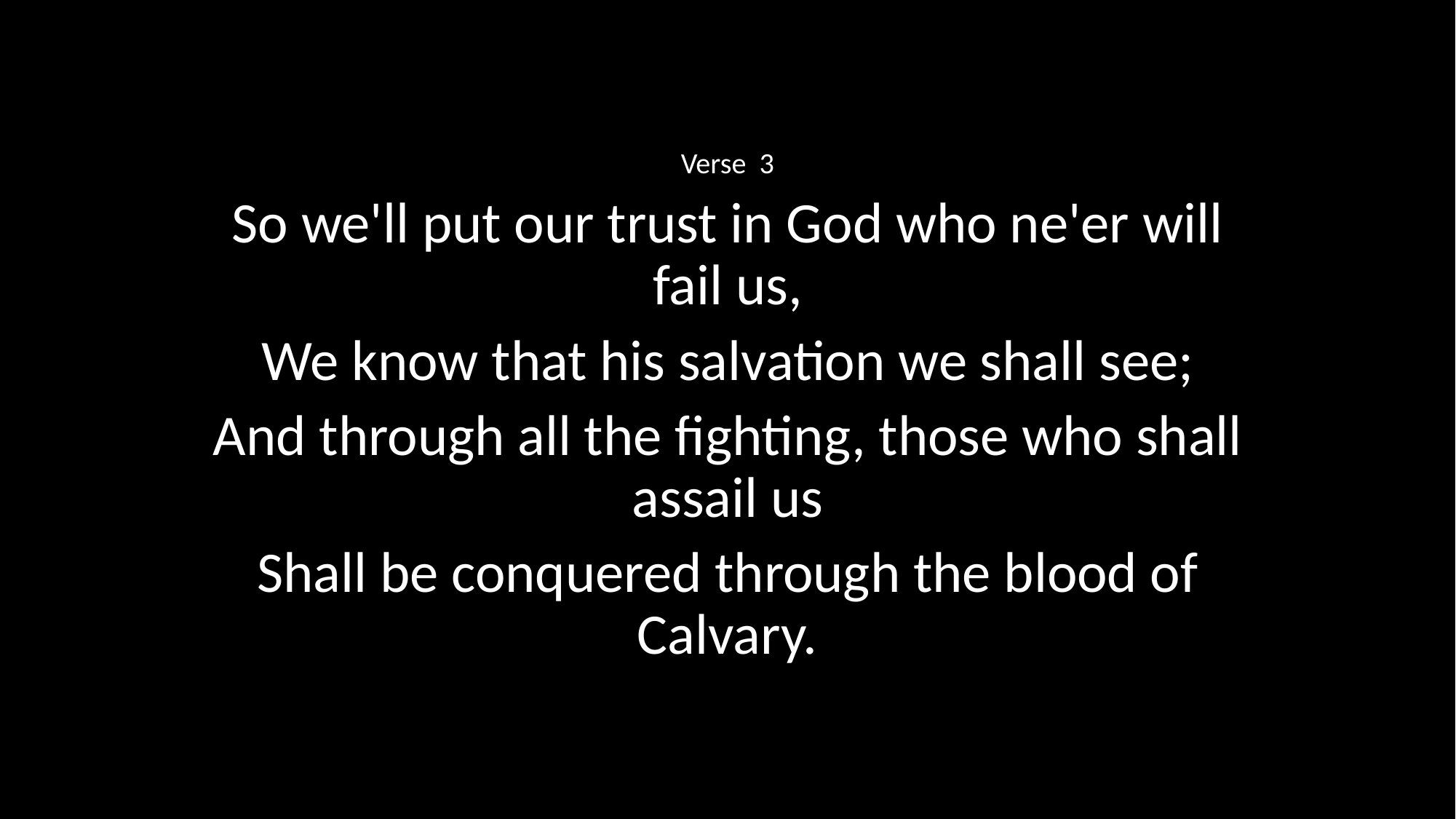

Verse  3
So we'll put our trust in God who ne'er will fail us,
We know that his salvation we shall see;
And through all the fighting, those who shall assail us
Shall be conquered through the blood of Calvary.